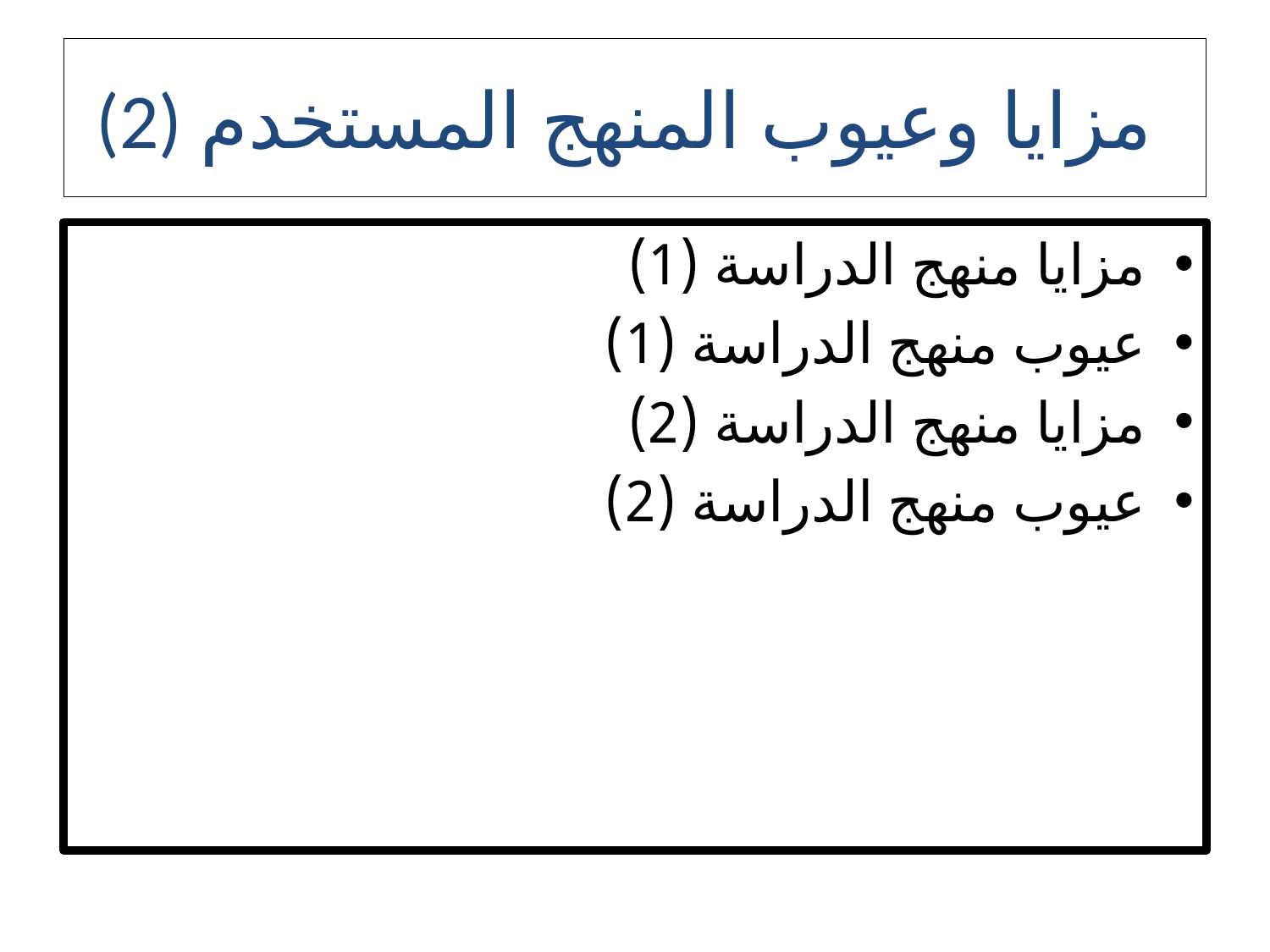

# (2) مزايا وعيوب المنهج المستخدم
مزايا منهج الدراسة (1)
عيوب منهج الدراسة (1)
مزايا منهج الدراسة (2)
عيوب منهج الدراسة (2)